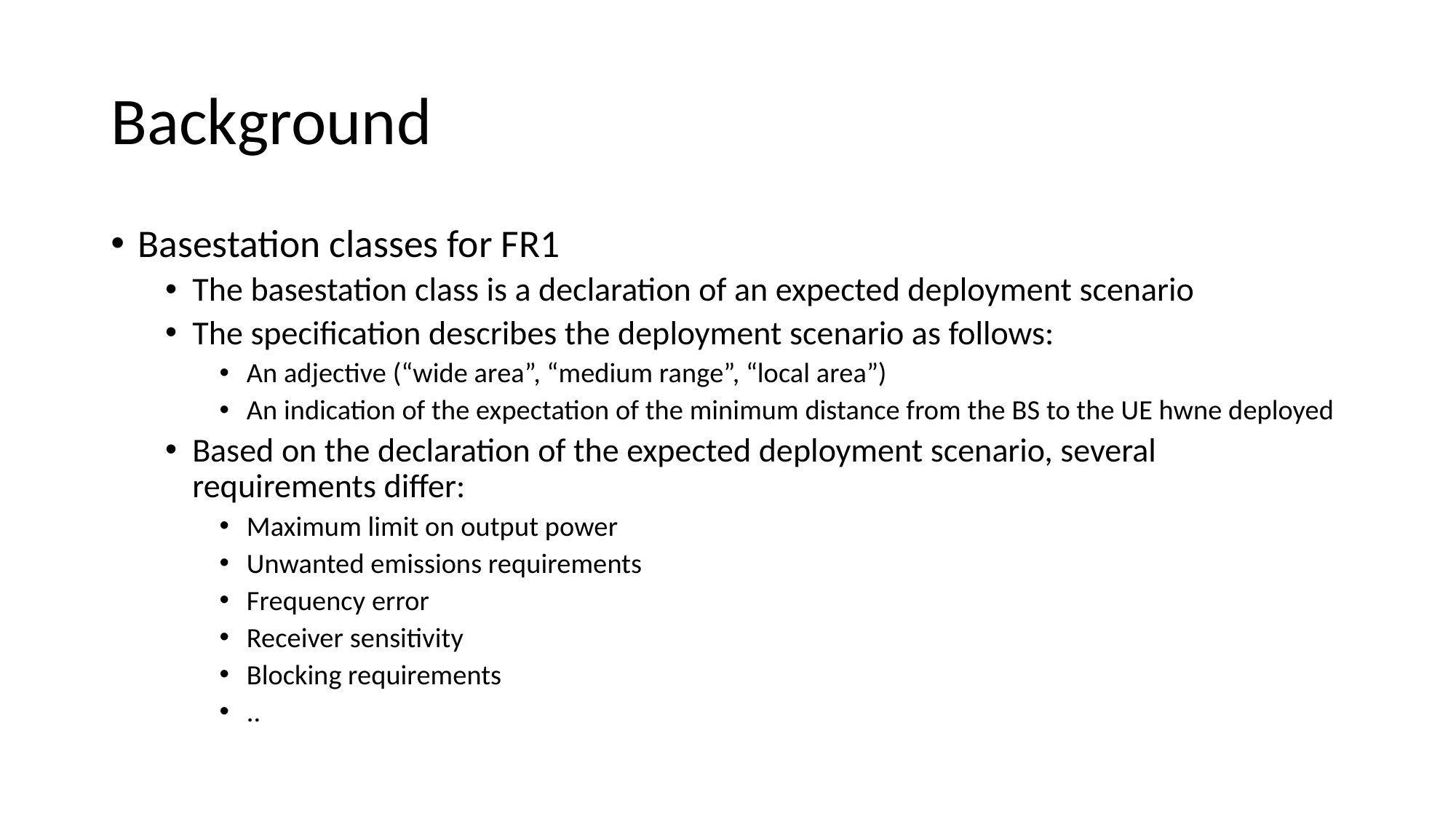

# Background
Basestation classes for FR1
The basestation class is a declaration of an expected deployment scenario
The specification describes the deployment scenario as follows:
An adjective (“wide area”, “medium range”, “local area”)
An indication of the expectation of the minimum distance from the BS to the UE hwne deployed
Based on the declaration of the expected deployment scenario, several requirements differ:
Maximum limit on output power
Unwanted emissions requirements
Frequency error
Receiver sensitivity
Blocking requirements
..